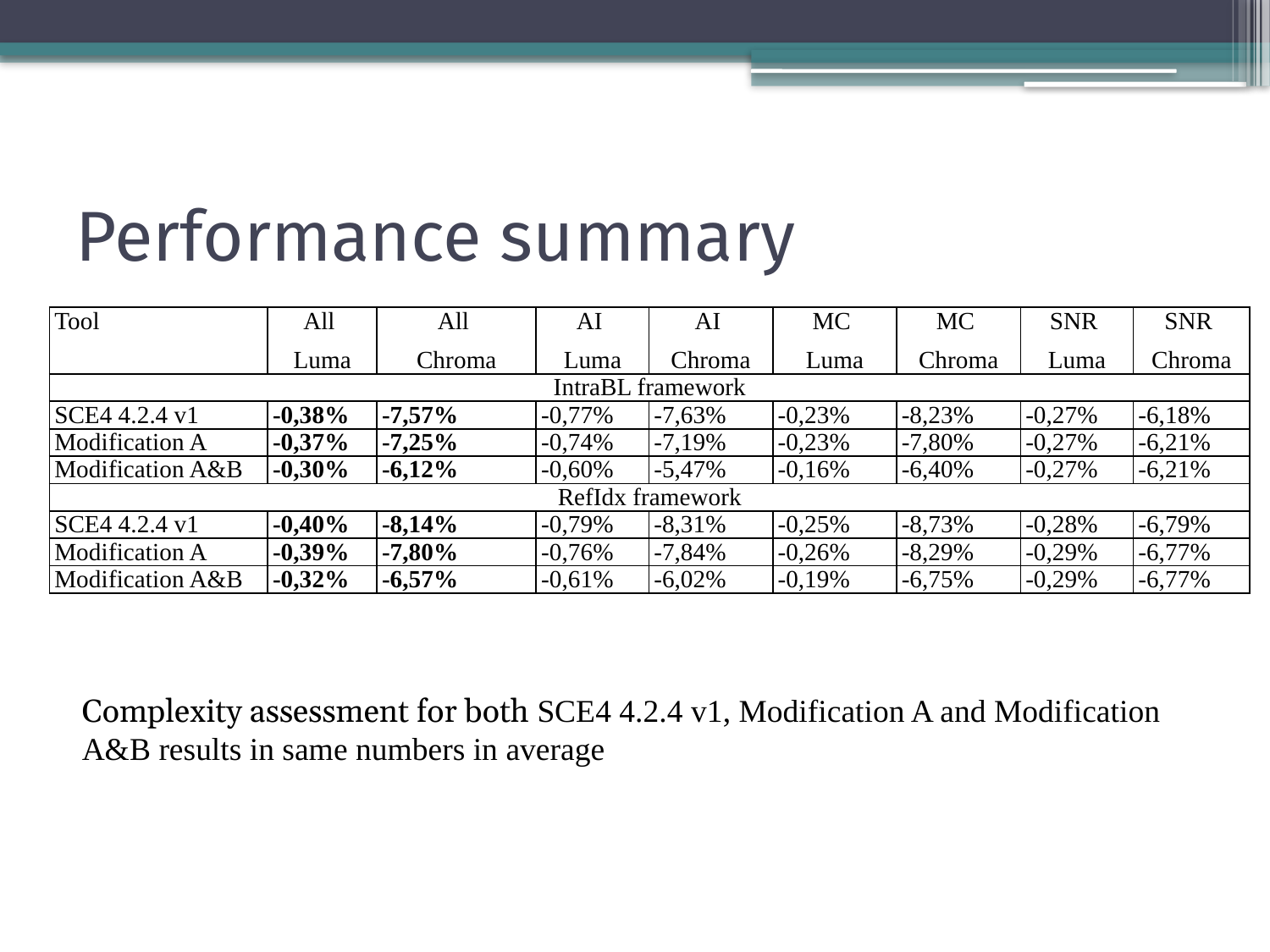

# Performance summary
| Tool | All Luma | All Chroma | AI Luma | AI Chroma | MC Luma | MC Chroma | SNR Luma | SNR Chroma |
| --- | --- | --- | --- | --- | --- | --- | --- | --- |
| IntraBL framework |  |  |  |  |  |  |  |  |
| SCE4 4.2.4 v1 | -0,38% | -7,57% | -0,77% | -7,63% | -0,23% | -8,23% | -0,27% | -6,18% |
| Modification A | -0,37% | -7,25% | -0,74% | -7,19% | -0,23% | -7,80% | -0,27% | -6,21% |
| Modification A&B | -0,30% | -6,12% | -0,60% | -5,47% | -0,16% | -6,40% | -0,27% | -6,21% |
| RefIdx framework |  |  |  |  |  |  |  |  |
| SCE4 4.2.4 v1 | -0,40% | -8,14% | -0,79% | -8,31% | -0,25% | -8,73% | -0,28% | -6,79% |
| Modification A | -0,39% | -7,80% | -0,76% | -7,84% | -0,26% | -8,29% | -0,29% | -6,77% |
| Modification A&B | -0,32% | -6,57% | -0,61% | -6,02% | -0,19% | -6,75% | -0,29% | -6,77% |
Complexity assessment for both SCE4 4.2.4 v1, Modification A and Modification A&B results in same numbers in average